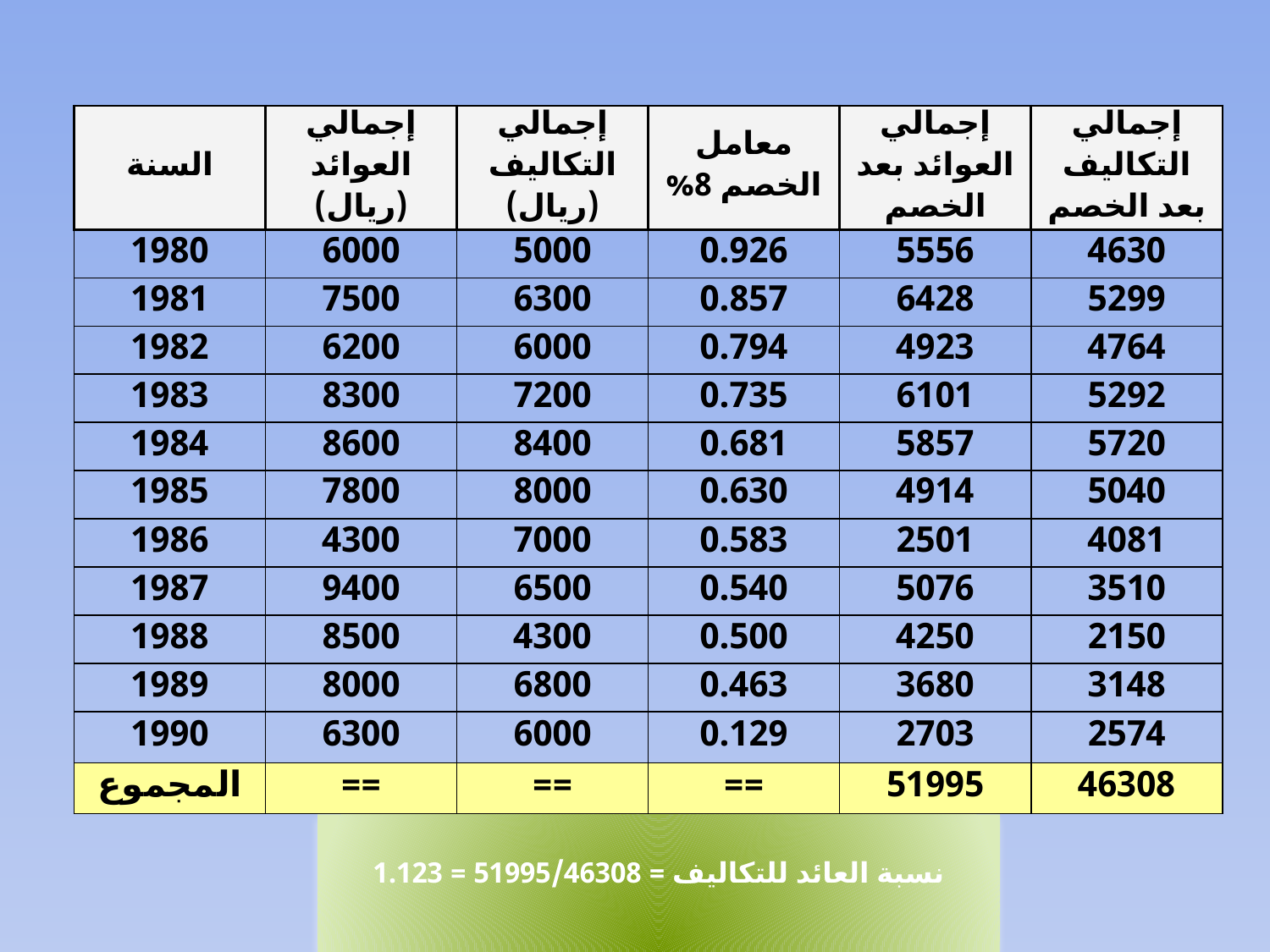

| السنة | إجمالي العوائد (ريال) | إجمالي التكاليف (ريال) | معامل الخصم 8% | إجمالي العوائد بعد الخصم | إجمالي التكاليف بعد الخصم |
| --- | --- | --- | --- | --- | --- |
| 1980 | 6000 | 5000 | 0.926 | 5556 | 4630 |
| 1981 | 7500 | 6300 | 0.857 | 6428 | 5299 |
| 1982 | 6200 | 6000 | 0.794 | 4923 | 4764 |
| 1983 | 8300 | 7200 | 0.735 | 6101 | 5292 |
| 1984 | 8600 | 8400 | 0.681 | 5857 | 5720 |
| 1985 | 7800 | 8000 | 0.630 | 4914 | 5040 |
| 1986 | 4300 | 7000 | 0.583 | 2501 | 4081 |
| 1987 | 9400 | 6500 | 0.540 | 5076 | 3510 |
| 1988 | 8500 | 4300 | 0.500 | 4250 | 2150 |
| 1989 | 8000 | 6800 | 0.463 | 3680 | 3148 |
| 1990 | 6300 | 6000 | 0.129 | 2703 | 2574 |
| المجموع | == | == | == | 51995 | 46308 |

نسبة العائد للتكاليف = 51995/46308 = 1.123

الدكتور عيسى قداده
79